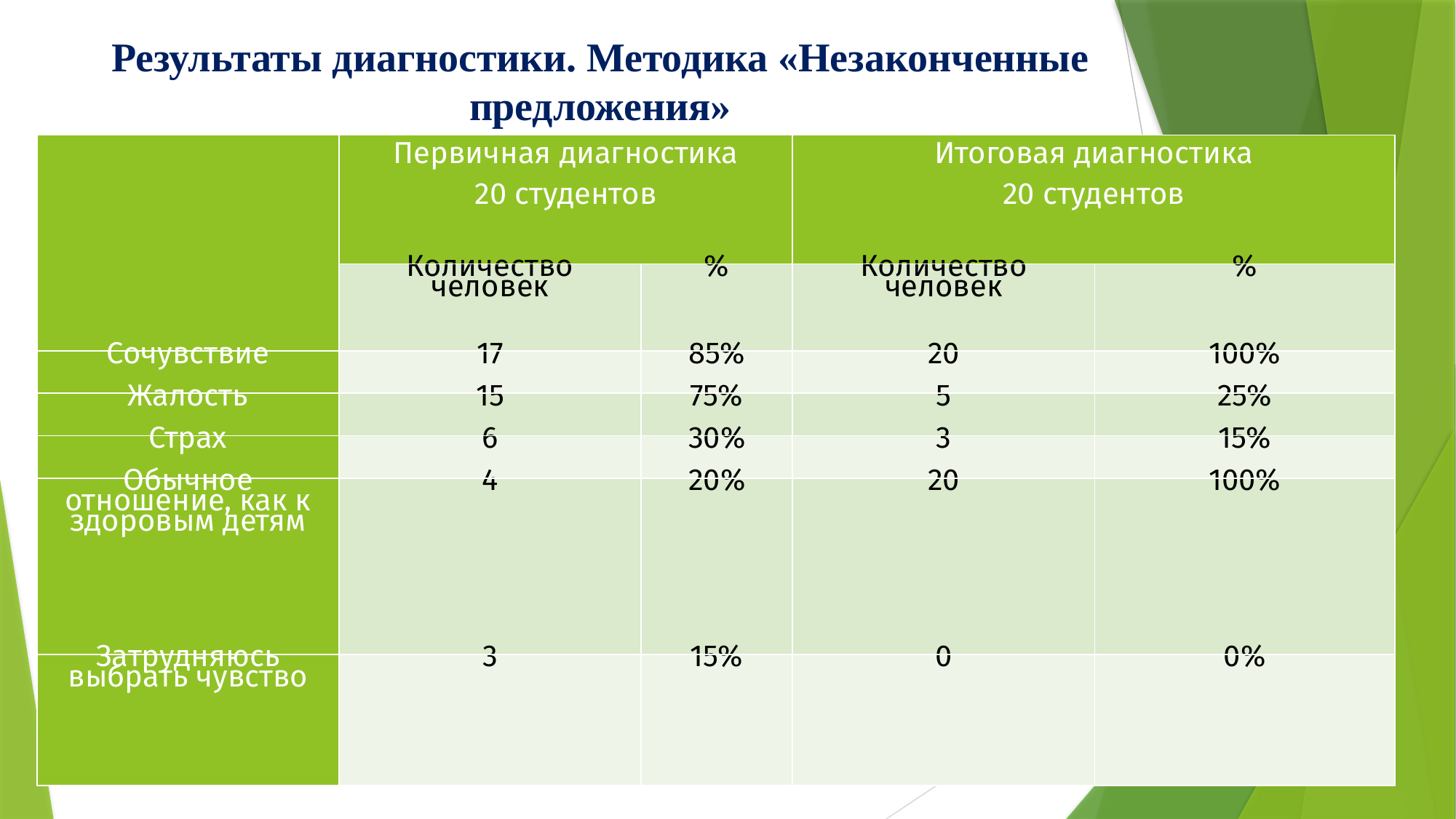

# Результаты диагностики. Методика «Незаконченные предложения»
|  | Первичная диагностика 20 студентов |  | Итоговая диагностика 20 студентов |  |
| --- | --- | --- | --- | --- |
|  | Количество человек | % | Количество человек | % |
| Сочувствие | 17 | 85% | 20 | 100% |
| Жалость | 15 | 75% | 5 | 25% |
| Страх | 6 | 30% | 3 | 15% |
| Обычное отношение, как к здоровым детям | 4 | 20% | 20 | 100% |
| Затрудняюсь выбрать чувство | 3 | 15% | 0 | 0% |